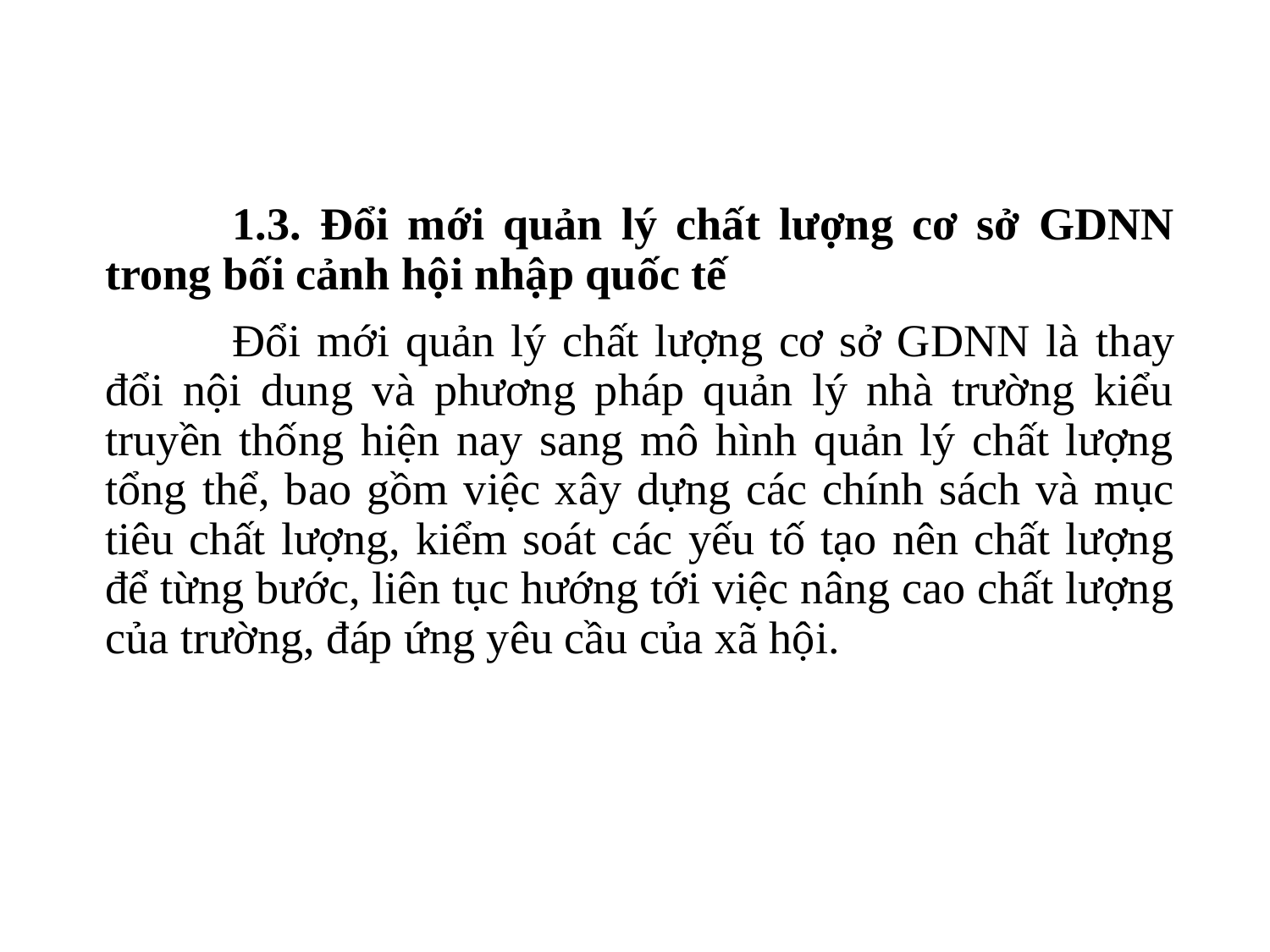

1.3. Đổi mới quản lý chất lượng cơ sở GDNN trong bối cảnh hội nhập quốc tế
	Đổi mới quản lý chất lượng cơ sở GDNN là thay đổi nội dung và phương pháp quản lý nhà trường kiểu truyền thống hiện nay sang mô hình quản lý chất lượng tổng thể, bao gồm việc xây dựng các chính sách và mục tiêu chất lượng, kiểm soát các yếu tố tạo nên chất lượng để từng bước, liên tục hướng tới việc nâng cao chất lượng của trường, đáp ứng yêu cầu của xã hội.